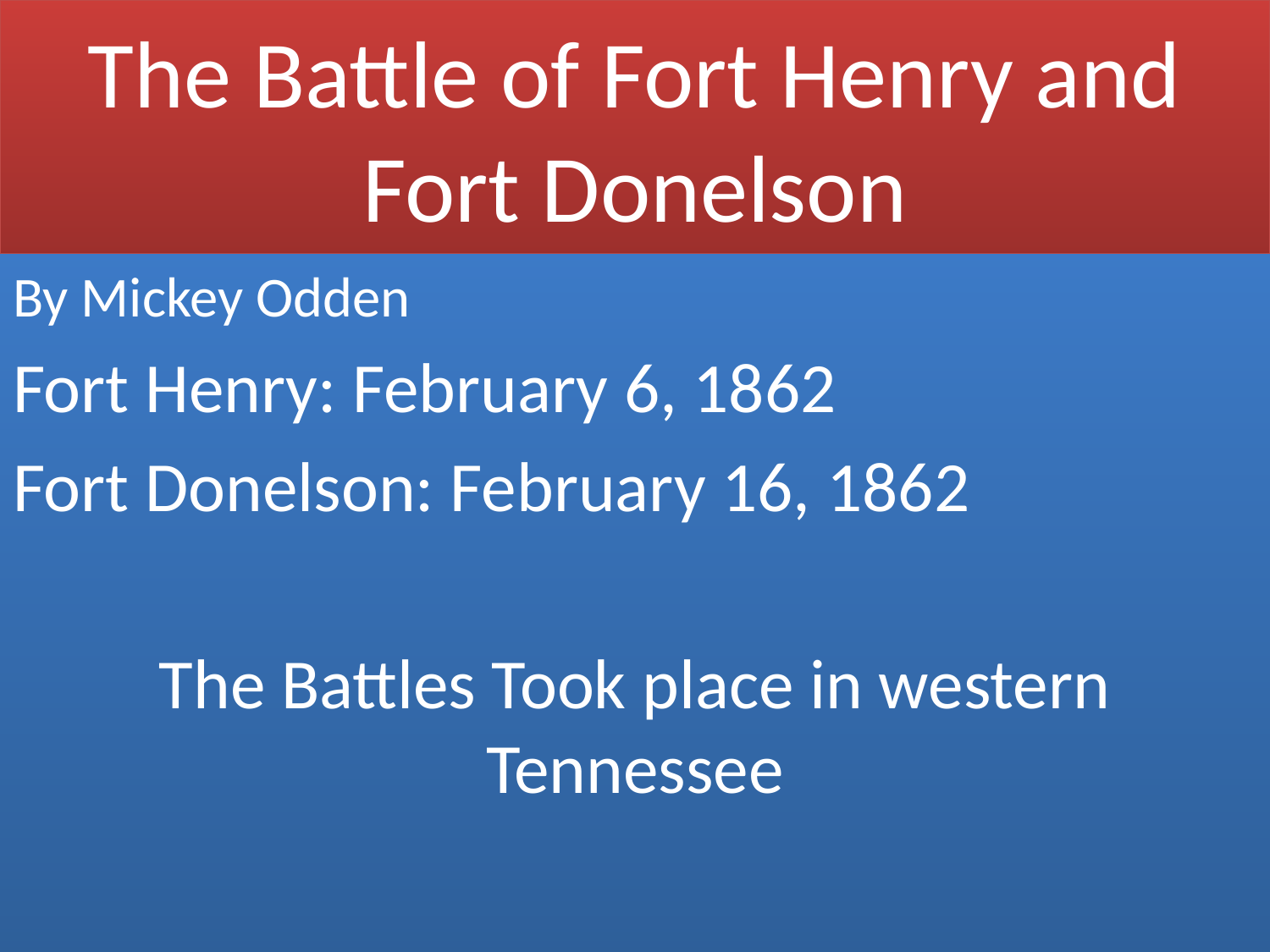

# The Battle of Fort Henry and Fort Donelson
By Mickey Odden
Fort Henry: February 6, 1862
Fort Donelson: February 16, 1862

The Battles Took place in western Tennessee